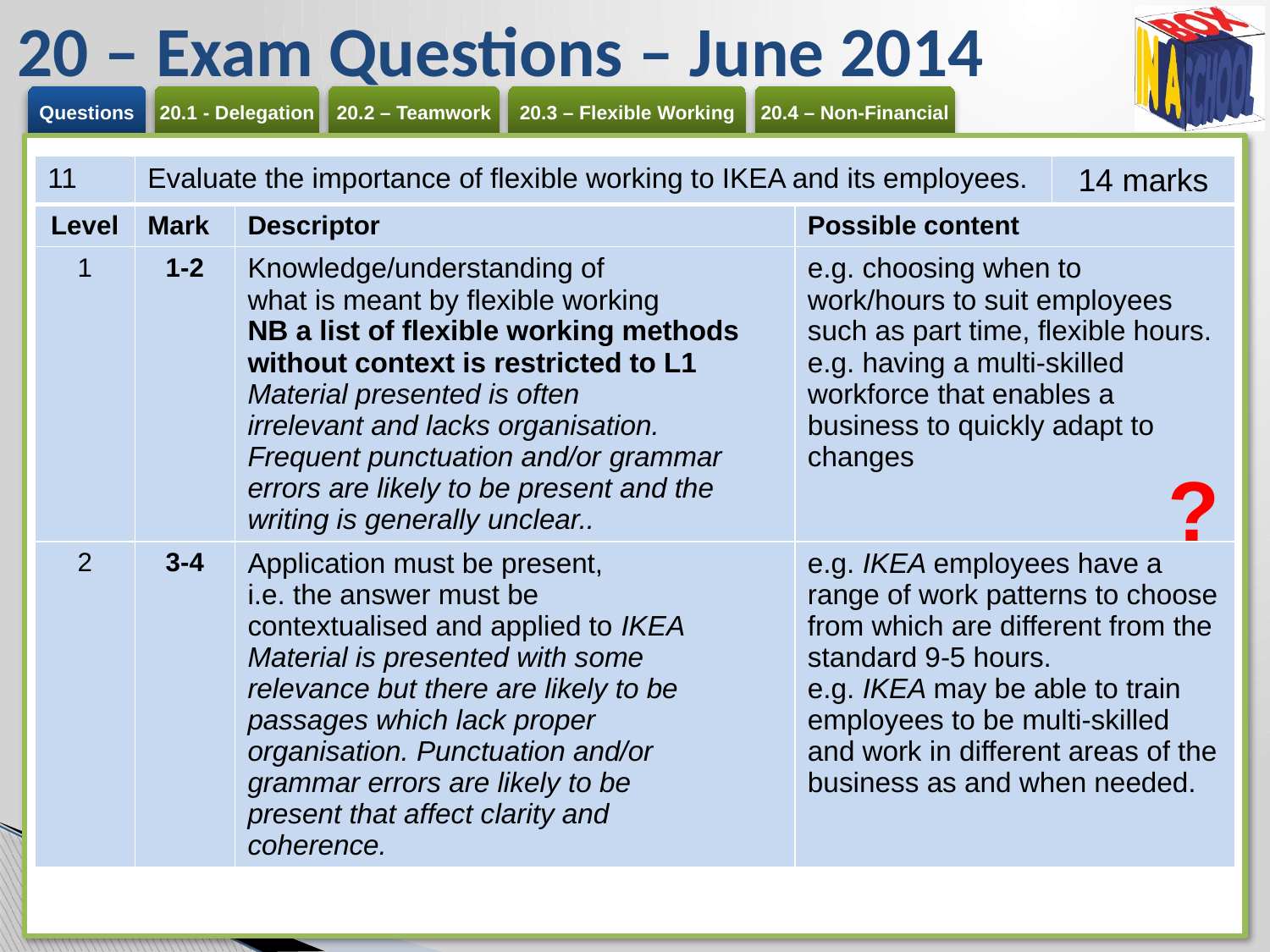

# 20 – Exam Questions – June 2014
| 11 | Evaluate the importance of flexible working to IKEA and its employees. |  |  | 14 marks |
| --- | --- | --- | --- | --- |
| Level | Mark | Descriptor | Possible content |  |
| 1 | 1-2 | Knowledge/understanding of what is meant by flexible working NB a list of flexible working methods without context is restricted to L1 Material presented is often irrelevant and lacks organisation. Frequent punctuation and/or grammar errors are likely to be present and the writing is generally unclear.. | e.g. choosing when to work/hours to suit employees such as part time, flexible hours. e.g. having a multi-skilled workforce that enables a business to quickly adapt to changes |  |
| 2 | 3-4 | Application must be present, i.e. the answer must be contextualised and applied to IKEA Material is presented with some relevance but there are likely to be passages which lack proper organisation. Punctuation and/or grammar errors are likely to be present that affect clarity and coherence. | e.g. IKEA employees have a range of work patterns to choose from which are different from the standard 9-5 hours. e.g. IKEA may be able to train employees to be multi-skilled and work in different areas of the business as and when needed. |  |
?